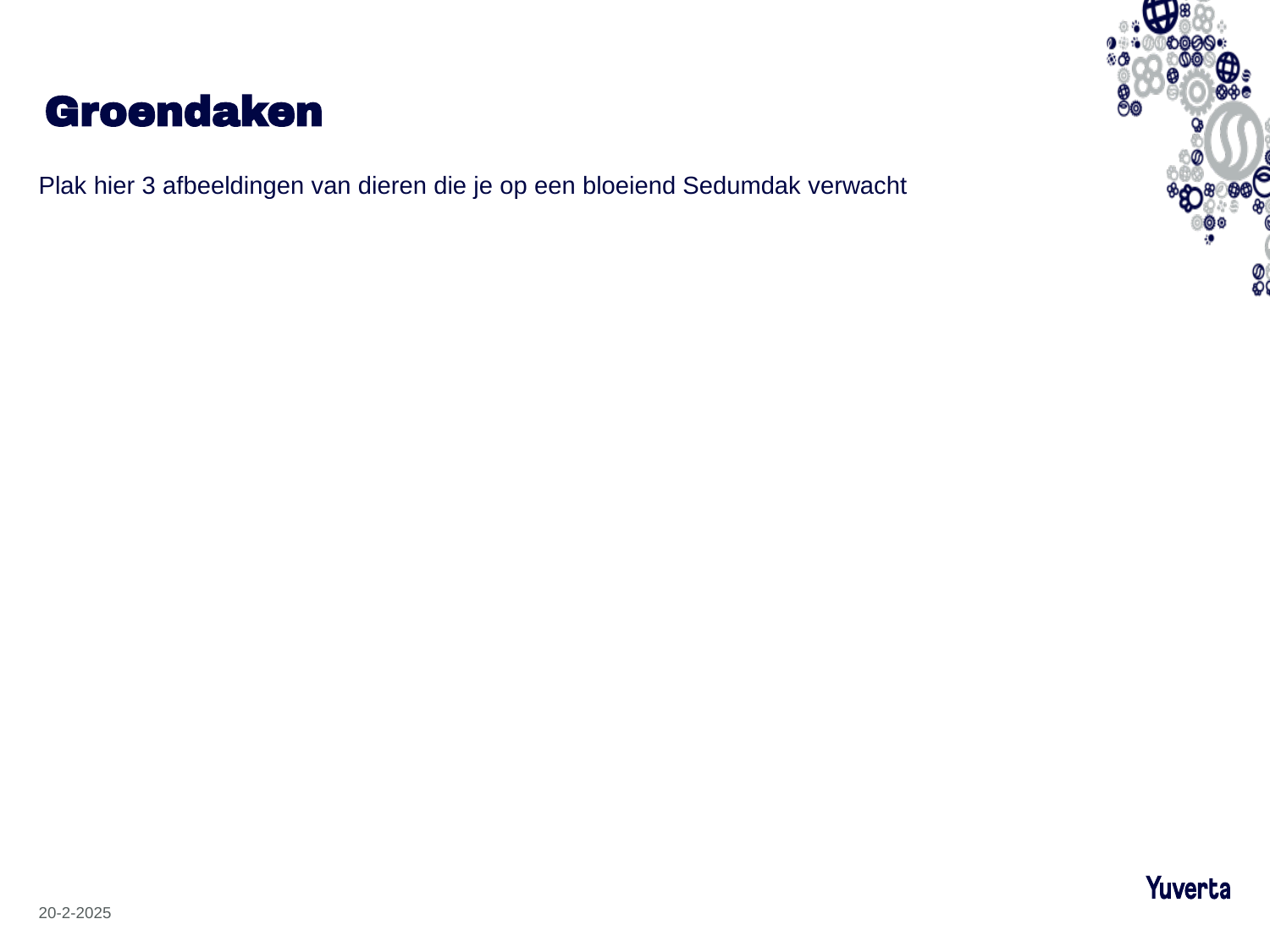

# Groendaken
Plak hier 3 afbeeldingen van dieren die je op een bloeiend Sedumdak verwacht

20-2-2025